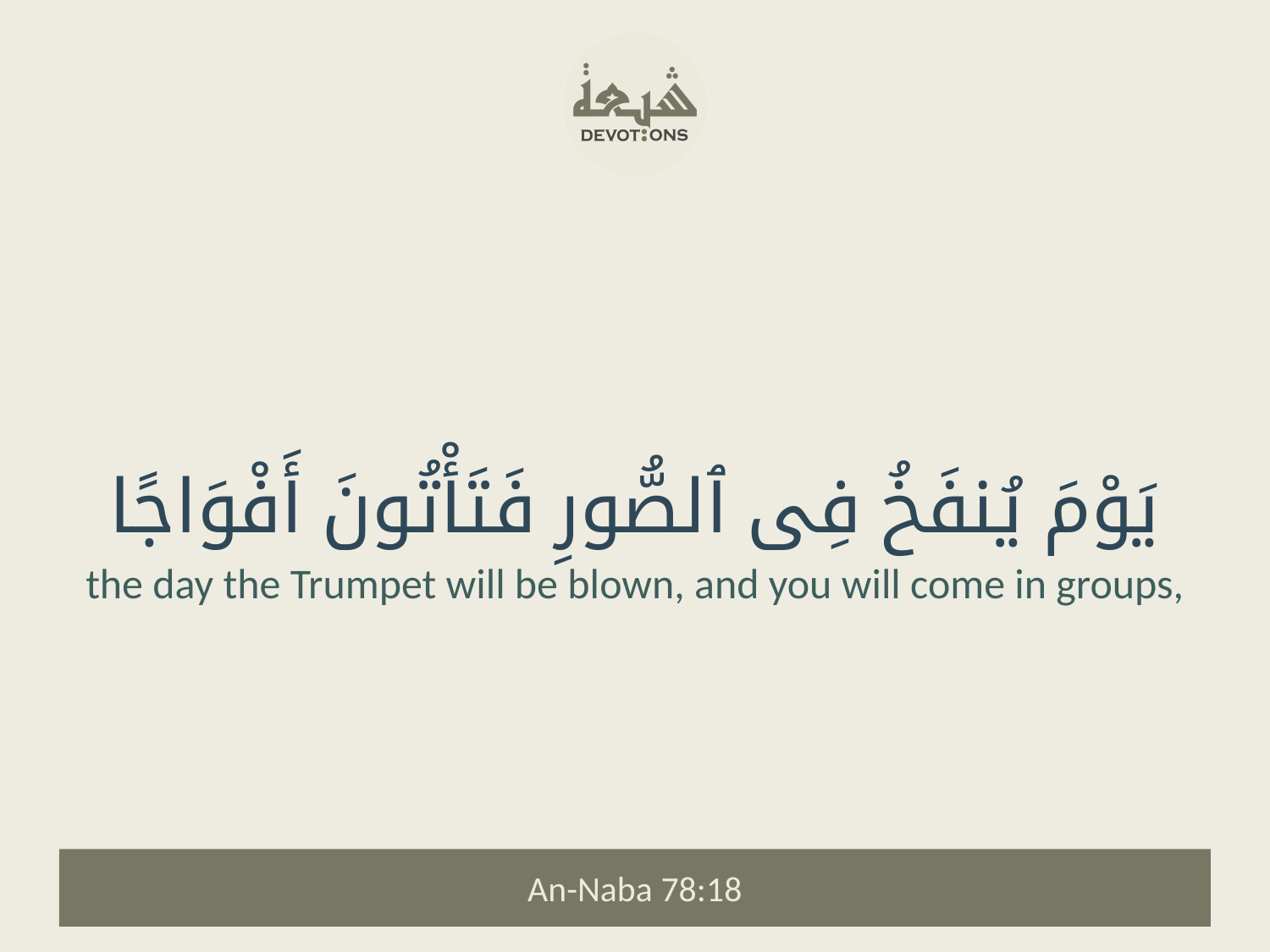

يَوْمَ يُنفَخُ فِى ٱلصُّورِ فَتَأْتُونَ أَفْوَاجًا
the day the Trumpet will be blown, and you will come in groups,
An-Naba 78:18